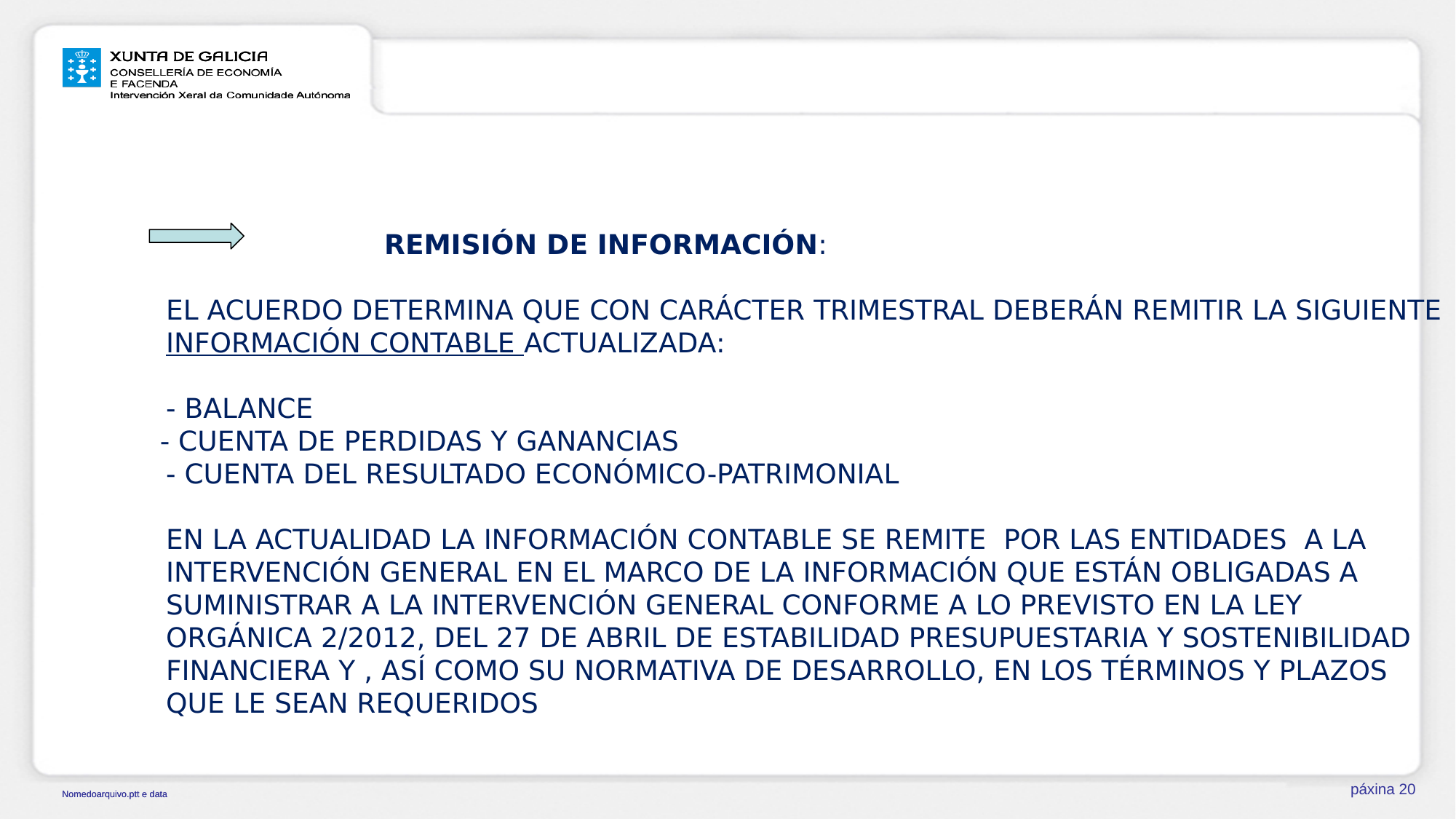

REMISIÓN DE INFORMACIÓN:

	EL ACUERDO DETERMINA QUE CON CARÁCTER TRIMESTRAL DEBERÁN REMITIR LA SIGUIENTE INFORMACIÓN CONTABLE ACTUALIZADA:

	- BALANCE
    - CUENTA DE PERDIDAS Y GANANCIAS
	- CUENTA DEL RESULTADO ECONÓMICO-PATRIMONIAL

	EN LA ACTUALIDAD LA INFORMACIÓN CONTABLE SE REMITE  POR LAS ENTIDADES  A LA INTERVENCIÓN GENERAL EN EL MARCO DE LA INFORMACIÓN QUE ESTÁN OBLIGADAS A SUMINISTRAR A LA INTERVENCIÓN GENERAL CONFORME A LO PREVISTO EN LA LEY ORGÁNICA 2/2012, DEL 27 DE ABRIL DE ESTABILIDAD PRESUPUESTARIA Y SOSTENIBILIDAD FINANCIERA Y , ASÍ COMO SU NORMATIVA DE DESARROLLO, EN LOS TÉRMINOS Y PLAZOS QUE LE SEAN REQUERIDOS

páxina 20